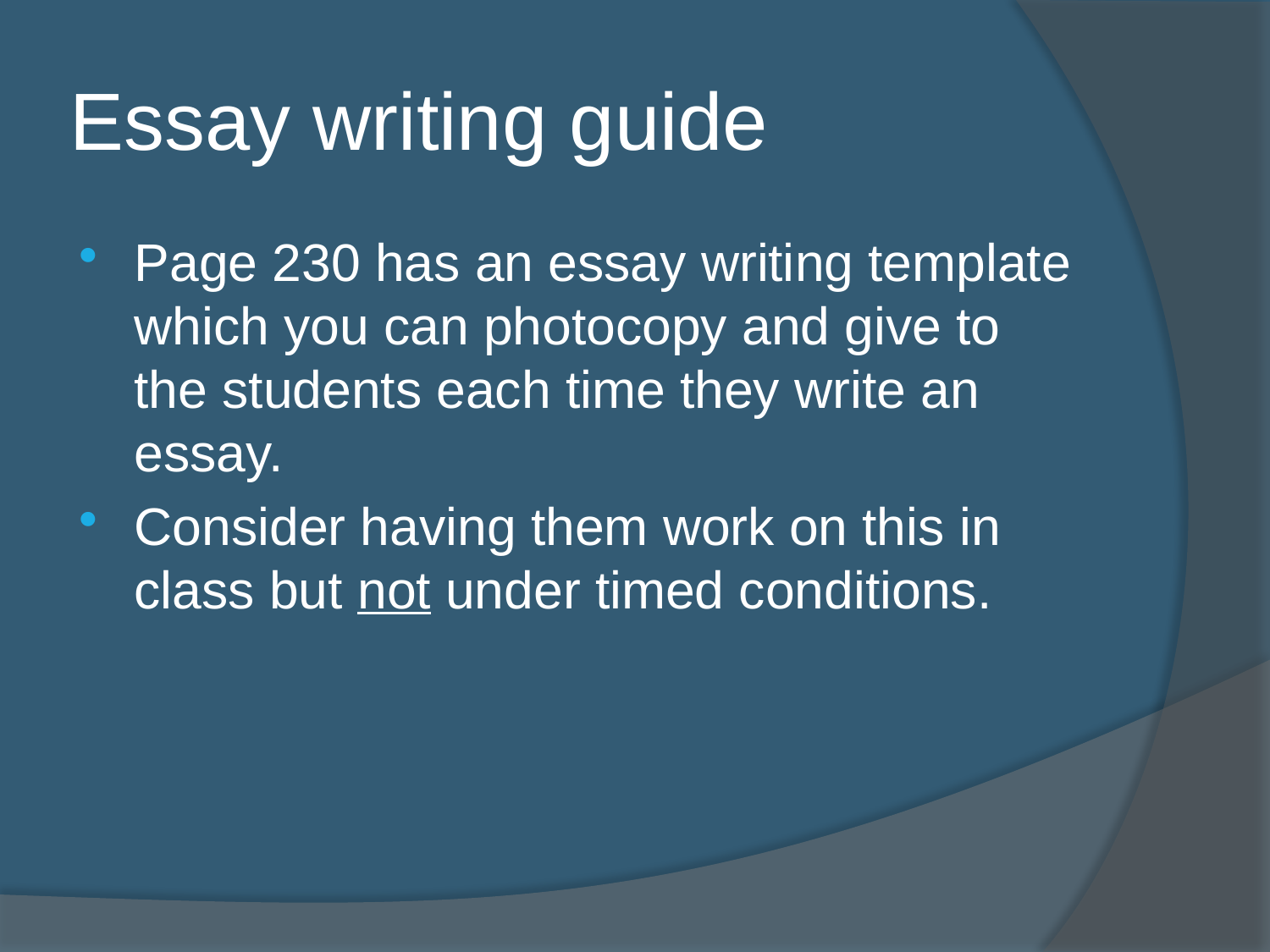

# Essay writing guide
Page 230 has an essay writing template which you can photocopy and give to the students each time they write an essay.
Consider having them work on this in class but not under timed conditions.